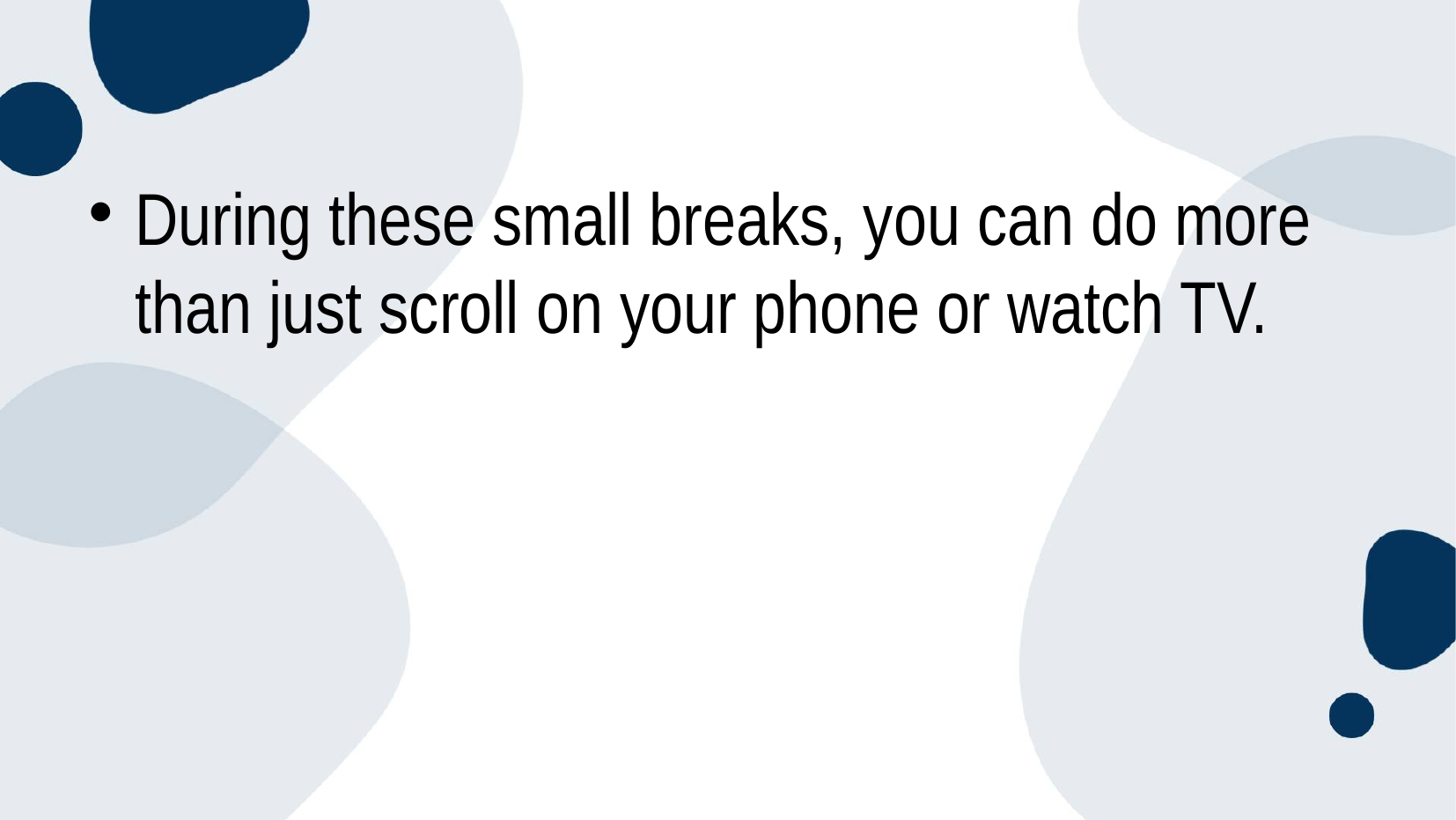

During these small breaks, you can do more than just scroll on your phone or watch TV.